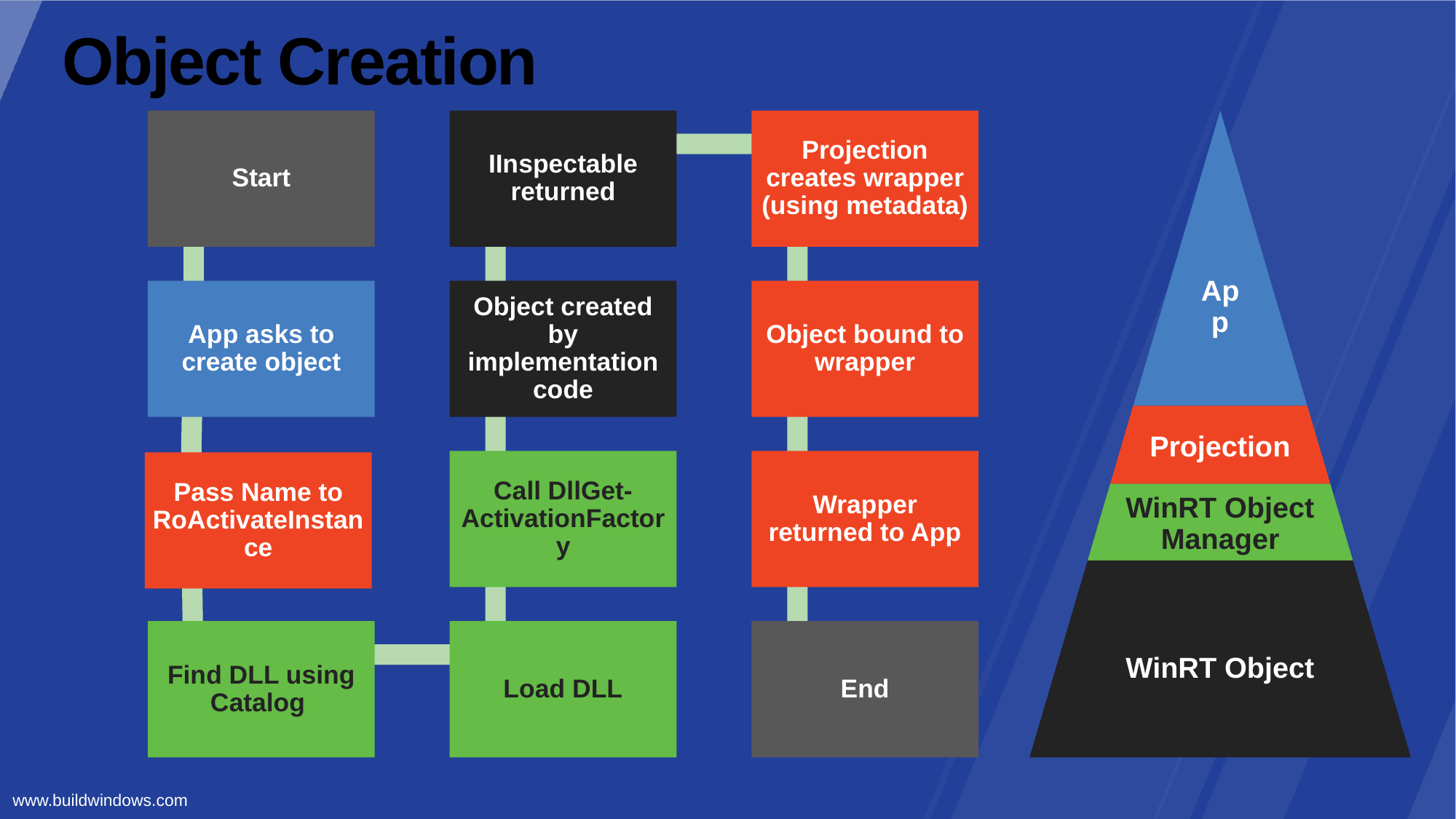

# Object Creation
Start
App asks to create object
Pass Name to RoActivateInstance
Find DLL using Catalog
Load DLL
Call DllGet-ActivationFactory
Object created by implementation code
IInspectable returned
Projection creates wrapper (using metadata)
Object bound to wrapper
Wrapper returned to App
End
App
Projection
WinRT Object Manager
WinRT Object